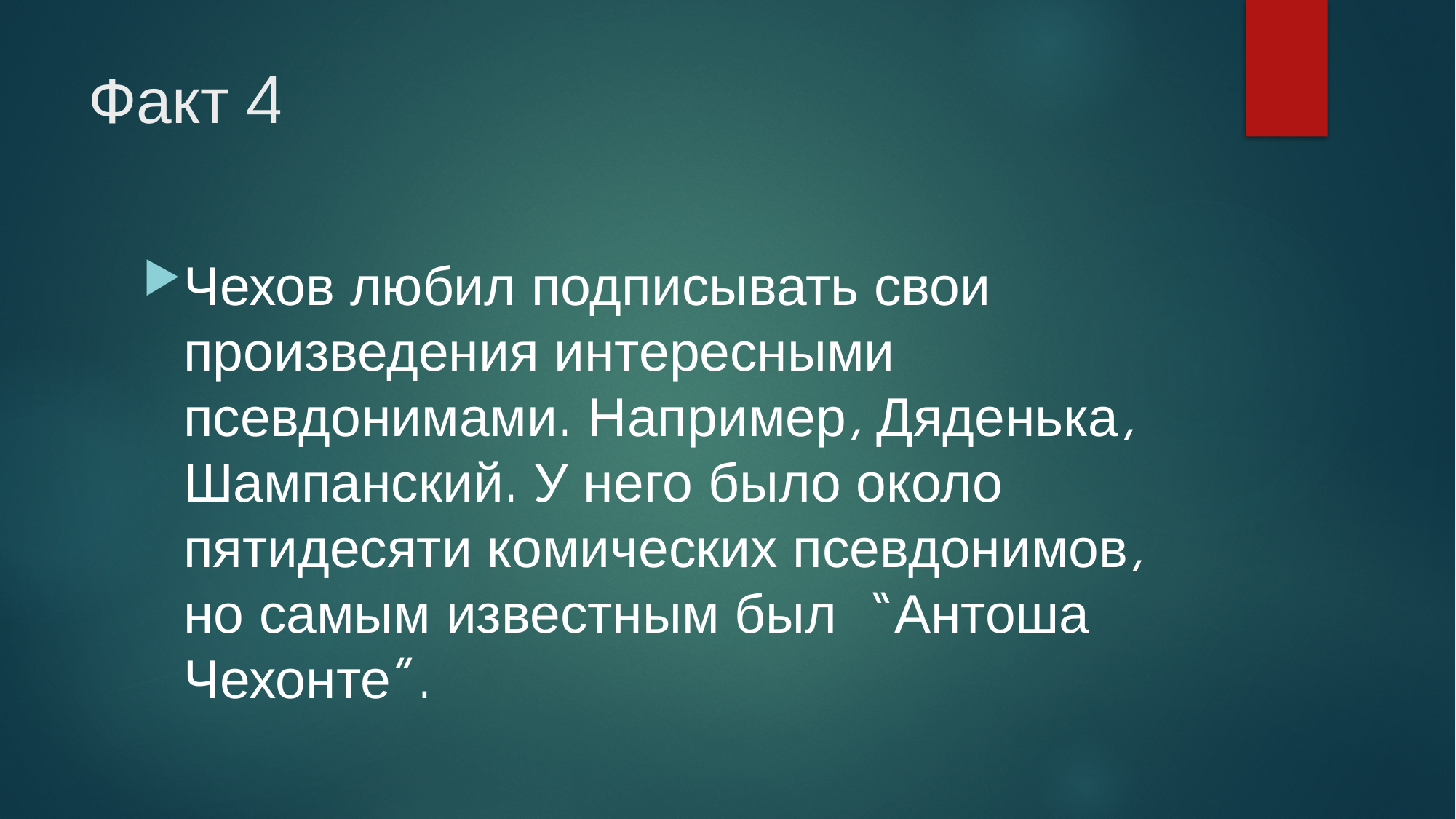

# Факт 4
Чехов любил подписывать свои произведения интересными псевдонимами. Например, Дяденька, Шампанский. У него было около пятидесяти комических псевдонимов, но самым известным был  “Антоша Чехонте”.